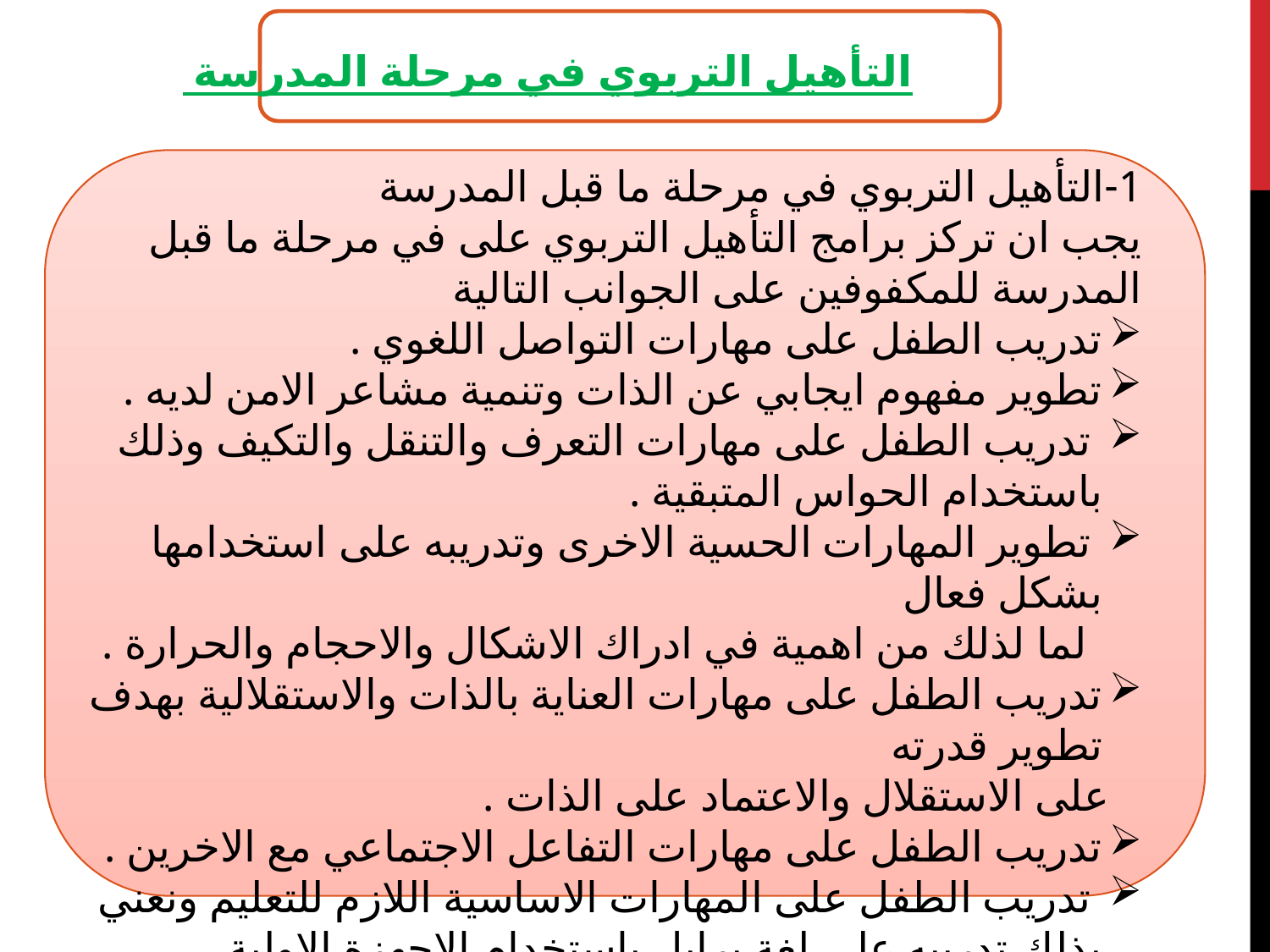

التأهيل التربوي في مرحلة المدرسة

1-التأهيل التربوي في مرحلة ما قبل المدرسة
يجب ان تركز برامج التأهيل التربوي على في مرحلة ما قبل المدرسة للمكفوفين على الجوانب التالية
تدريب الطفل على مهارات التواصل اللغوي .
تطوير مفهوم ايجابي عن الذات وتنمية مشاعر الامن لديه .
 تدريب الطفل على مهارات التعرف والتنقل والتكيف وذلك باستخدام الحواس المتبقية .
 تطوير المهارات الحسية الاخرى وتدريبه على استخدامها بشكل فعال
     لما لذلك من اهمية في ادراك الاشكال والاحجام والحرارة .
تدريب الطفل على مهارات العناية بالذات والاستقلالية بهدف تطوير قدرته
   على الاستقلال والاعتماد على الذات .
تدريب الطفل على مهارات التفاعل الاجتماعي مع الاخرين .
 تدريب الطفل على المهارات الاساسية اللازم للتعليم ونعني بذلك تدريبه على لغة برايل باستخدام الاجهزة الاولية والوسائل للتدريب على طريقة برايل .